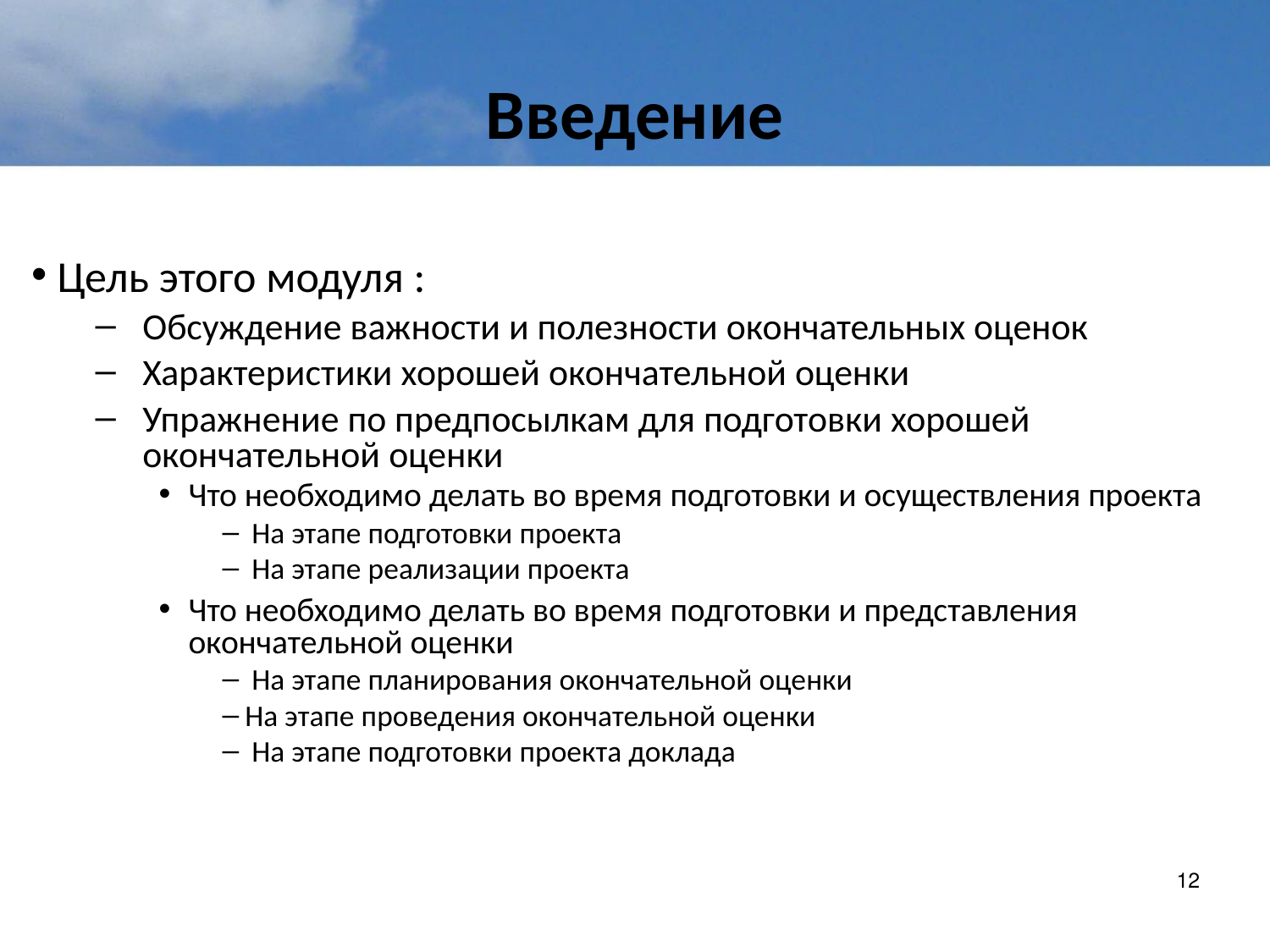

# Введение

 Цель этого модуля :
Обсуждение важности и полезности окончательных оценок
Характеристики хорошей окончательной оценки
Упражнение по предпосылкам для подготовки хорошей окончательной оценки
Что необходимо делать во время подготовки и осуществления проекта
 На этапе подготовки проекта
 На этапе реализации проекта
Что необходимо делать во время подготовки и представления окончательной оценки
 На этапе планирования окончательной оценки
На этапе проведения окончательной оценки
 На этапе подготовки проекта доклада
12